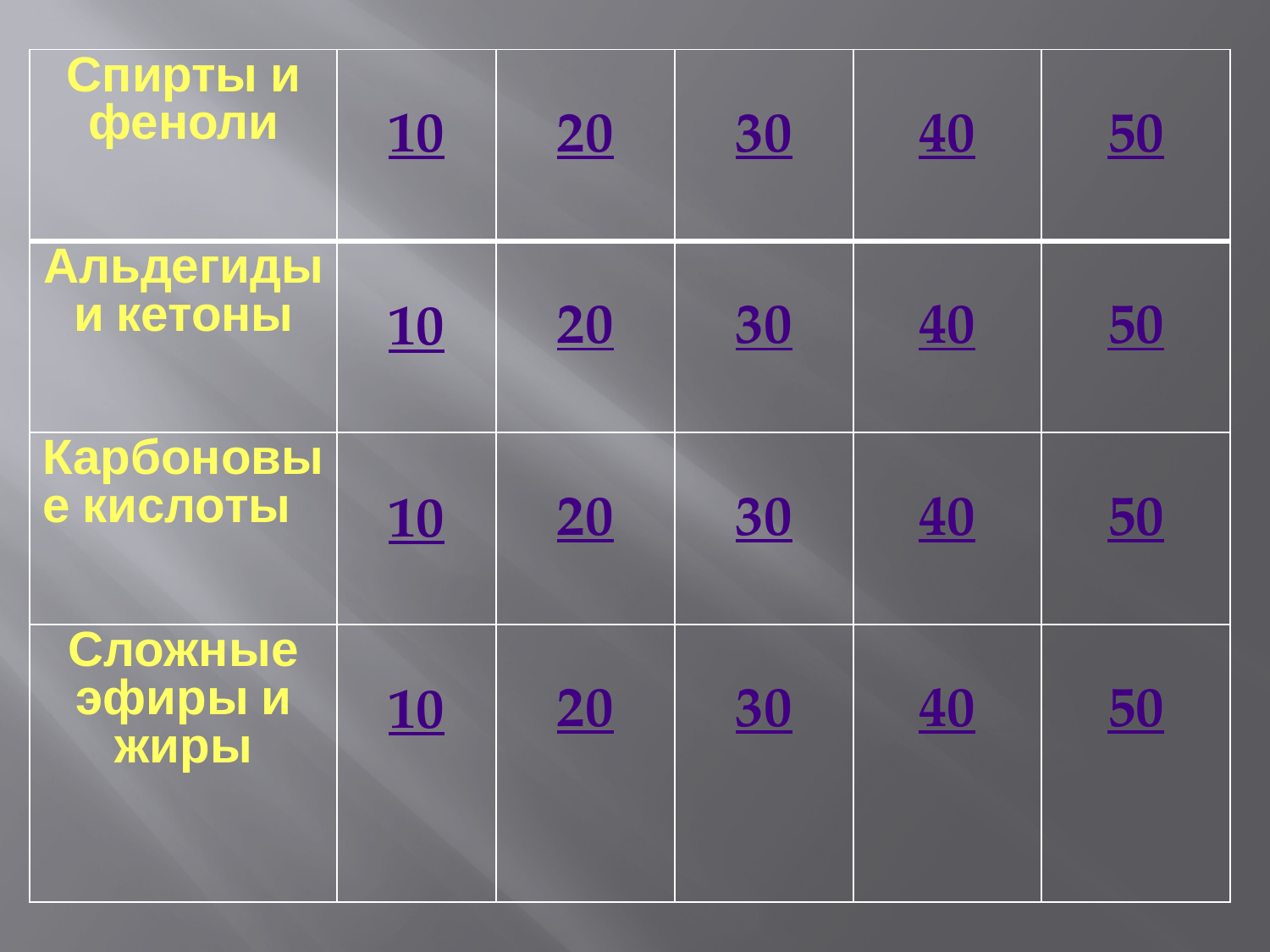

| Спирты и феноли | 10 | 20 | 30 | 40 | 50 |
| --- | --- | --- | --- | --- | --- |
| Альдегиды и кетоны | 10 | 20 | 30 | 40 | 50 |
| Карбоновые кислоты | 10 | 20 | 30 | 40 | 50 |
| Сложные эфиры и жиры | 10 | 20 | 30 | 40 | 50 |